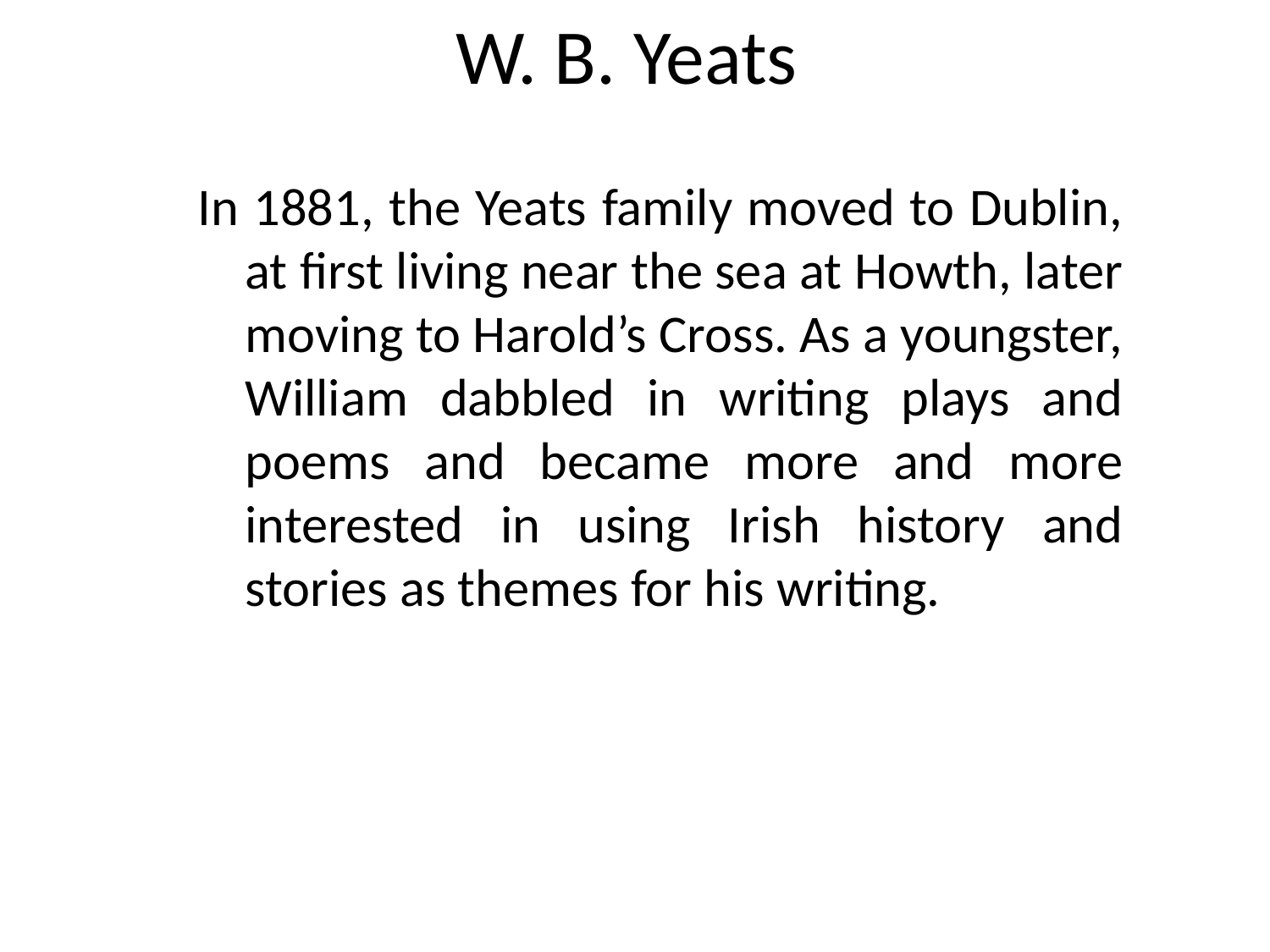

# W. B. Yeats
In 1881, the Yeats family moved to Dublin, at first living near the sea at Howth, later moving to Harold’s Cross. As a youngster, William dabbled in writing plays and poems and became more and more interested in using Irish history and stories as themes for his writing.
© Seomra Ranga 2010 www.seomraranga.com